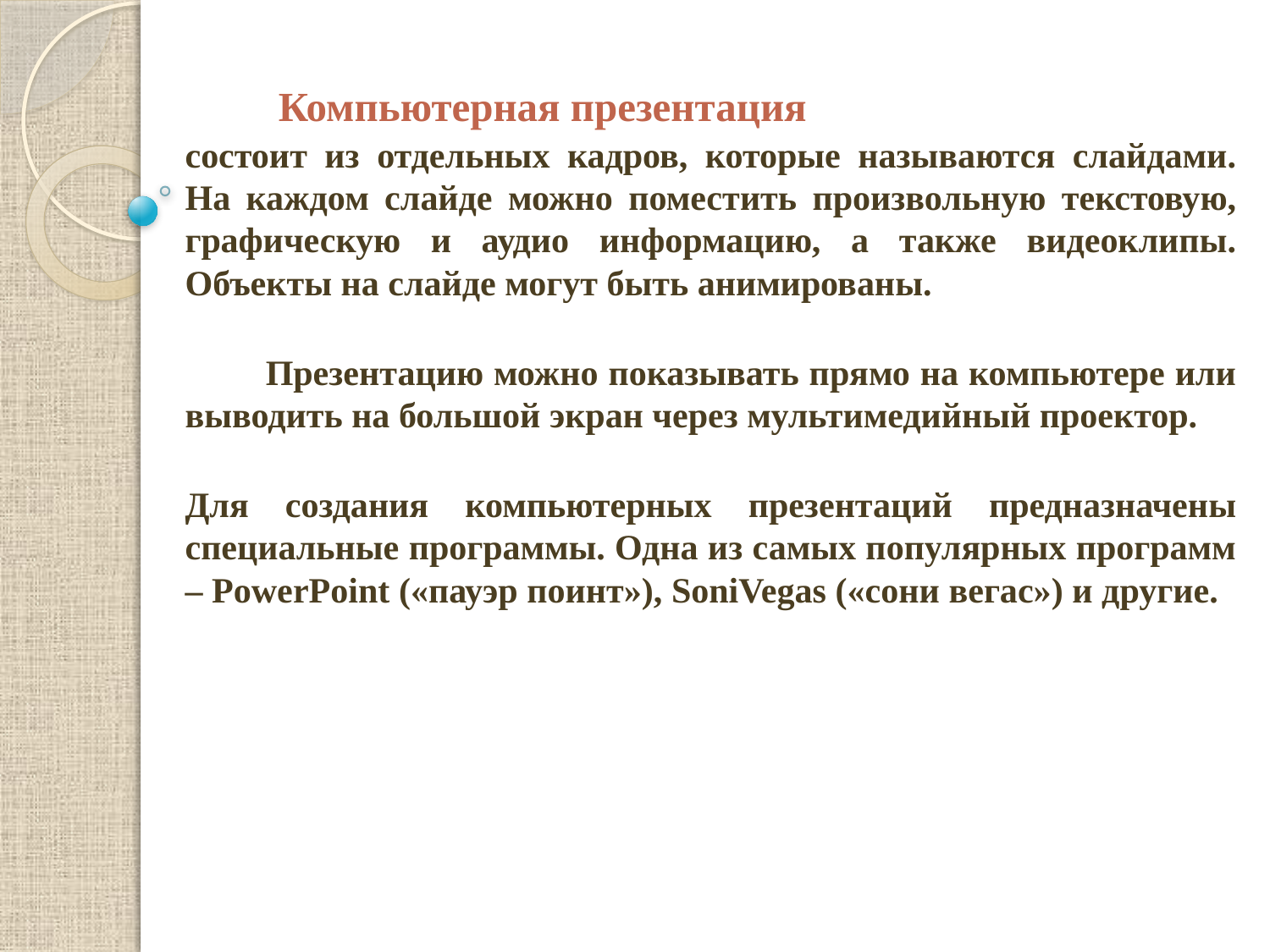

Компьютерная презентация
	состоит из отдельных кадров, которые называются слайдами. На каждом слайде можно поместить произвольную текстовую, графическую и аудио информацию, а также видеоклипы. Объекты на слайде могут быть анимированы.

        Презентацию можно показывать прямо на компьютере или выводить на большой экран через мультимедийный проектор.

	Для создания компьютерных презентаций предназначены специальные программы. Одна из самых популярных программ – PowerPoint («пауэр поинт»), SoniVegas («сони вегас») и другие.